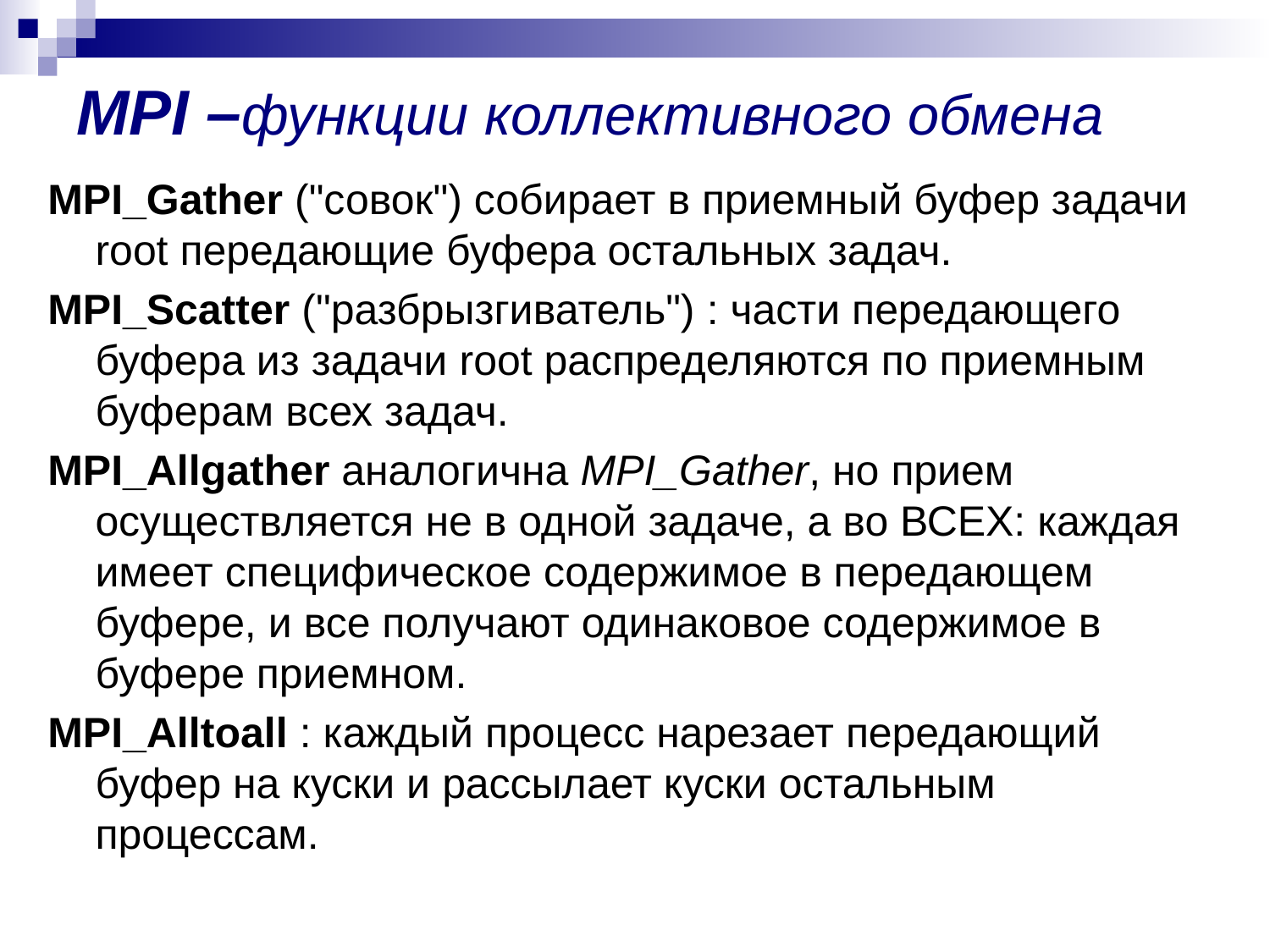

# MPI –функции коллективного обмена
MPI_Gather ("совок") собирает в приемный буфер задачи root передающие буфера остальных задач.
MPI_Scatter ("разбрызгиватель") : части передающего буфера из задачи root распределяются по приемным буферам всех задач.
MPI_Allgather аналогична MPI_Gather, но прием осуществляется не в одной задаче, а во ВСЕХ: каждая имеет специфическое содержимое в передающем буфере, и все получают одинаковое содержимое в буфере приемном.
MPI_Alltoall : каждый процесс нарезает передающий буфер на куски и рассылает куски остальным процессам.